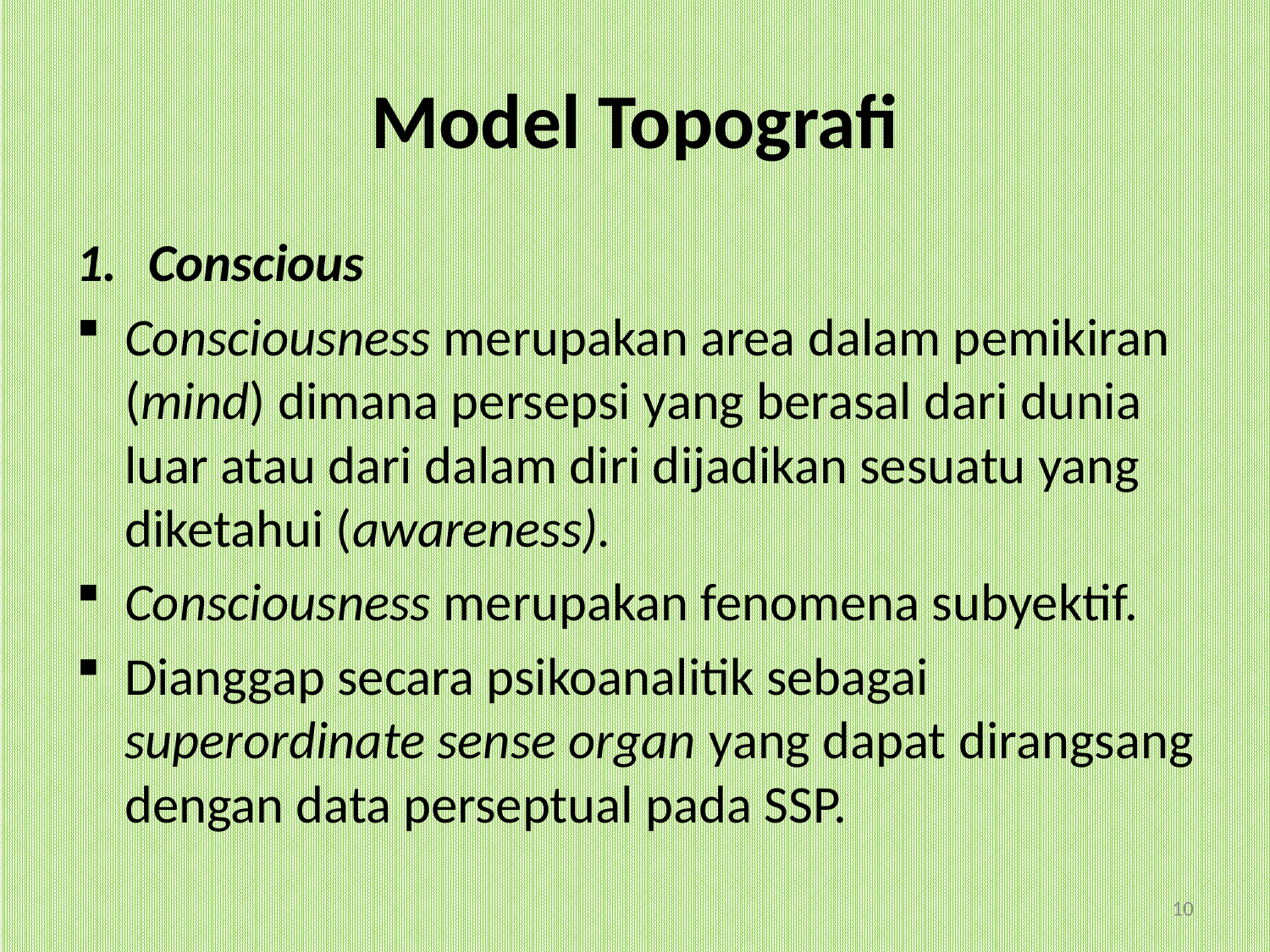

# Model Topografi
Conscious
Consciousness merupakan area dalam pemikiran (mind) dimana persepsi yang berasal dari dunia luar atau dari dalam diri dijadikan sesuatu yang diketahui (awareness).
Consciousness merupakan fenomena subyektif.
Dianggap secara psikoanalitik sebagai superordinate sense organ yang dapat dirangsang dengan data perseptual pada SSP.
10